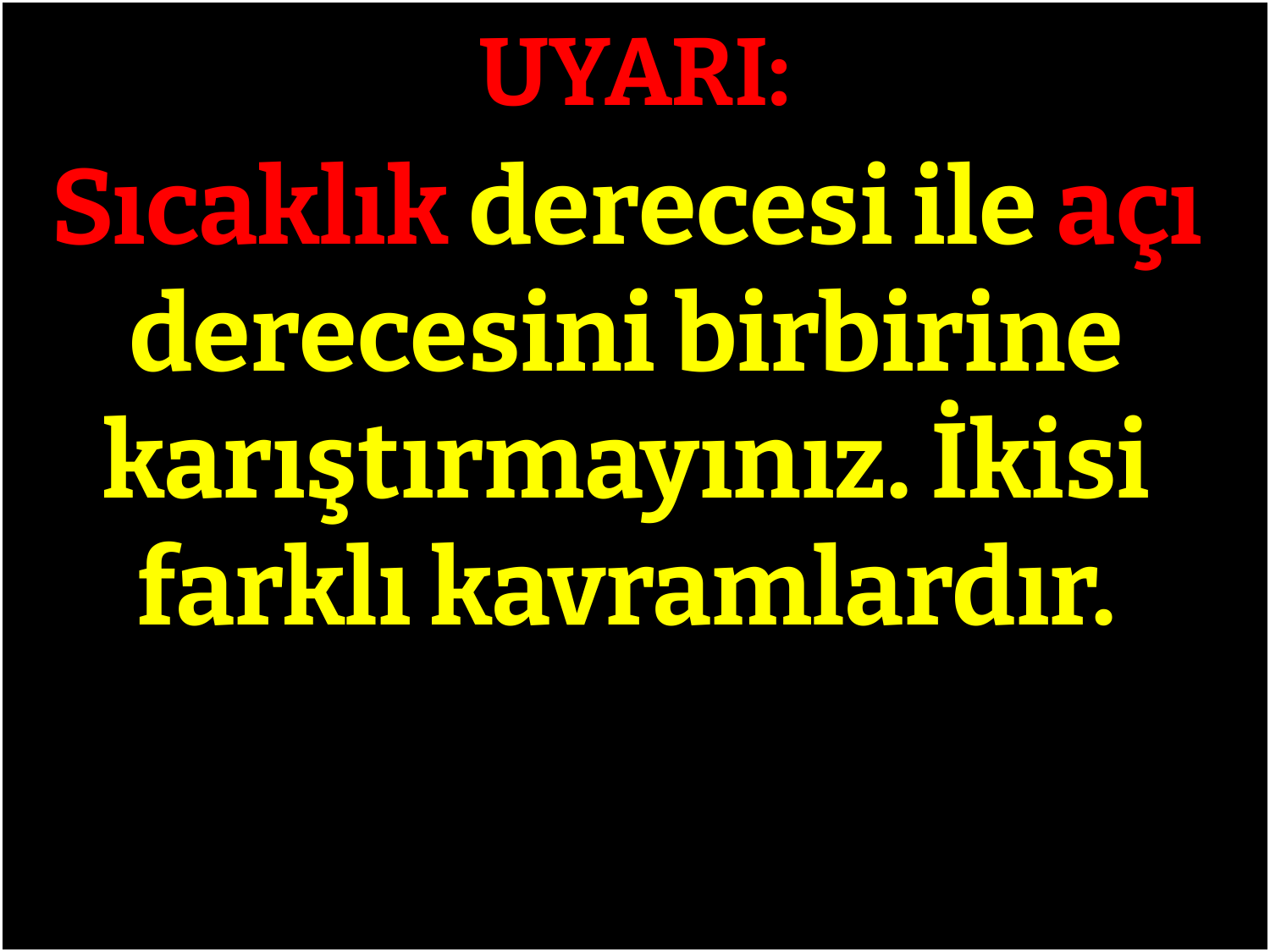

UYARI:
Sıcaklık derecesi ile açı derecesini birbirine karıştırmayınız. İkisi farklı kavramlardır.
#